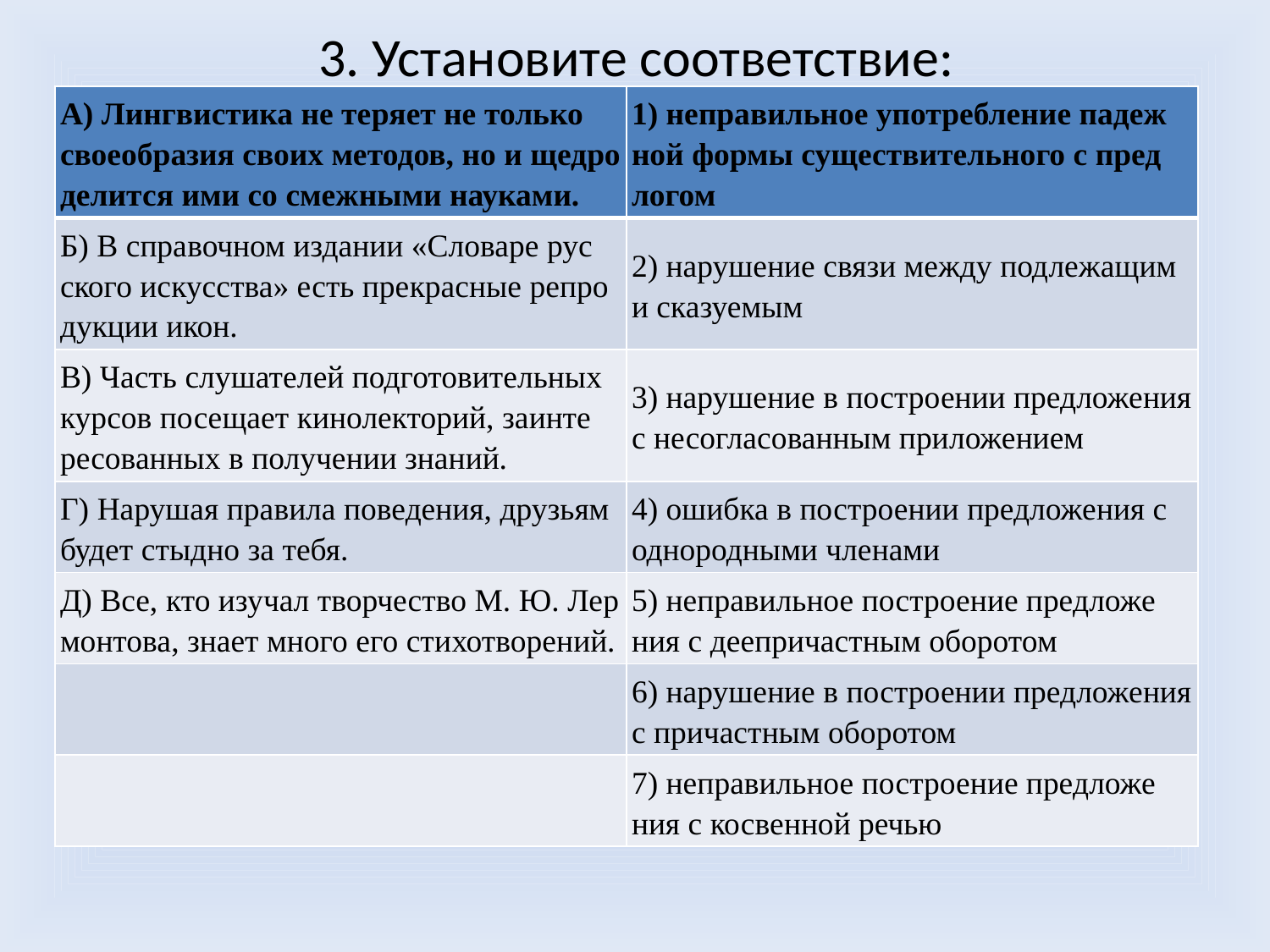

# 3. Установите соответствие:
| А) Линг­ви­сти­ка не те­ря­ет не толь­ко свое­об­ра­зия своих ме­то­дов, но и щедро де­лит­ся ими со смеж­ны­ми на­у­ка­ми. | 1) не­пра­виль­ное упо­треб­ле­ние па­деж­ной формы су­ще­стви­тель­но­го с пред­ло­гом |
| --- | --- |
| Б) В спра­воч­ном из­да­нии «Сло­ва­ре рус­ско­го ис­кус­ства» есть пре­крас­ные ре­про­дук­ции икон. | 2) на­ру­ше­ние связи между под­ле­жа­щим и ска­зу­е­мым |
| В) Часть слу­ша­те­лей под­го­то­ви­тель­ных кур­сов по­се­ща­ет ки­но­лек­то­рий, за­ин­те­ре­со­ван­ных в по­лу­че­нии зна­ний. | 3) на­ру­ше­ние в по­стро­е­нии пред­ло­же­ния с не­со­гла­со­ван­ным при­ло­же­ни­ем |
| Г) На­ру­шая пра­ви­ла по­ве­де­ния, дру­зьям будет стыд­но за тебя. | 4) ошиб­ка в по­стро­е­нии пред­ло­же­ния с од­но­род­ны­ми чле­на­ми |
| Д) Все, кто изу­чал твор­че­ство М. Ю. Лер­мон­то­ва, знает много его сти­хо­тво­ре­ний. | 5) не­пра­виль­ное по­стро­е­ние пред­ло­же­ния с де­е­при­част­ным обо­ро­том |
|  | 6) на­ру­ше­ние в по­стро­е­нии пред­ло­же­ния с при­част­ным обо­ро­том |
|  | 7) не­пра­виль­ное по­стро­е­ние пред­ло­же­ния с кос­вен­ной речью |